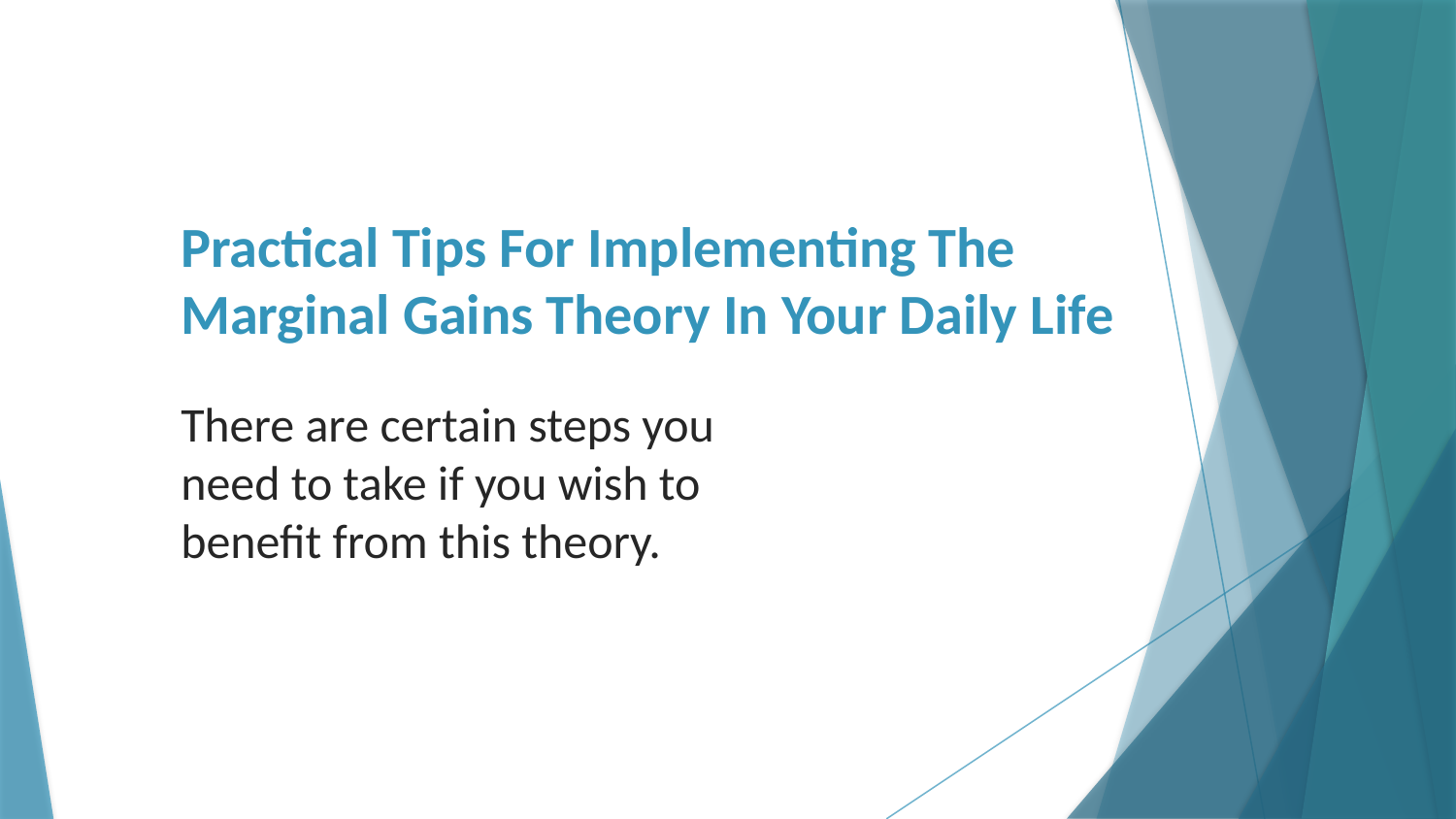

# Practical Tips For Implementing The Marginal Gains Theory In Your Daily Life
There are certain steps you need to take if you wish to benefit from this theory.